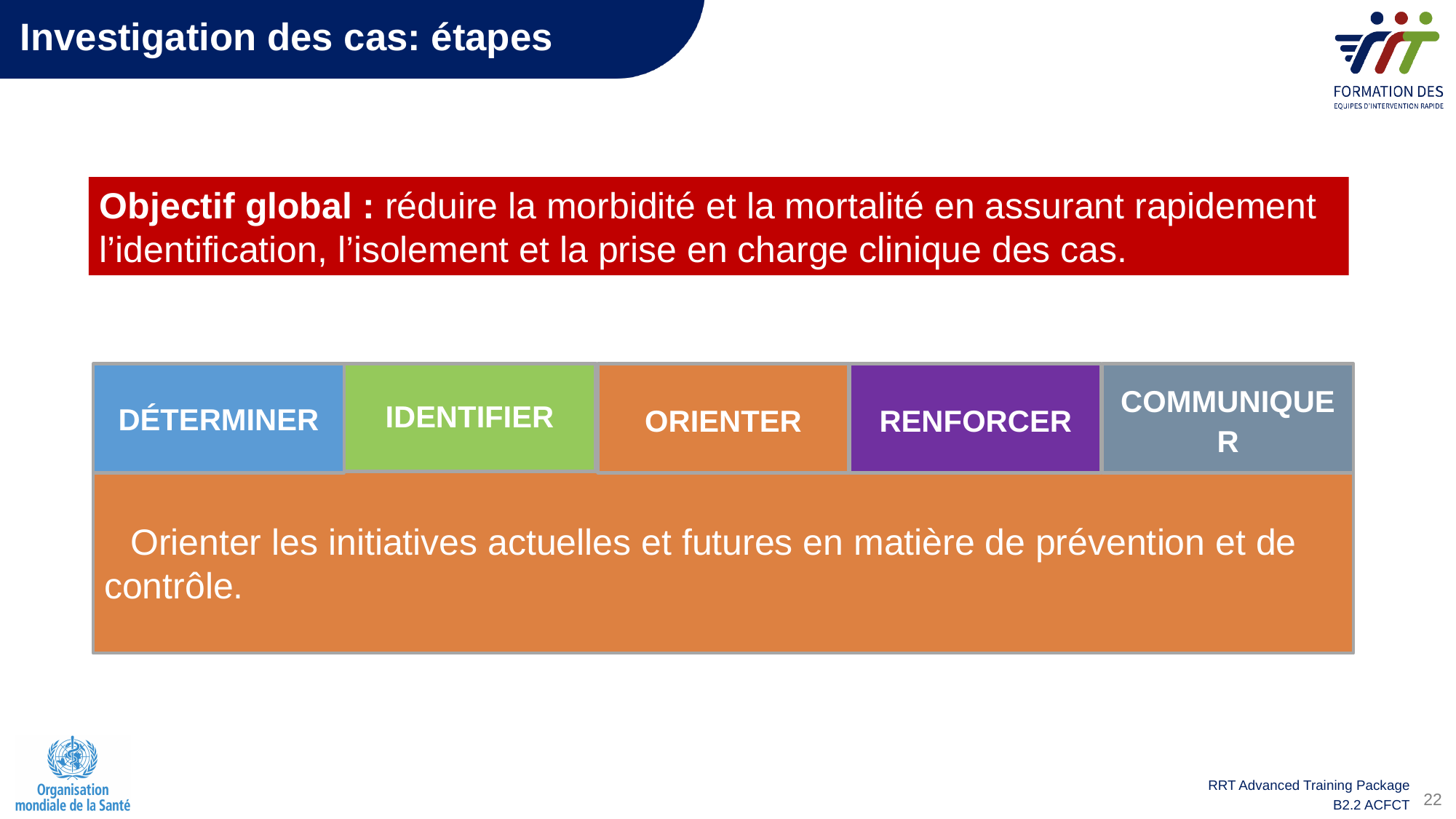

Investigation des cas: étapes
Objectif global : réduire la morbidité et la mortalité en assurant rapidement l’identification, l’isolement et la prise en charge clinique des cas.
DÉTERMINER
IDENTIFIER
ORIENTER
RENFORCER
COMMUNIQUER
Orienter les initiatives actuelles et futures en matière de prévention et de contrôle.